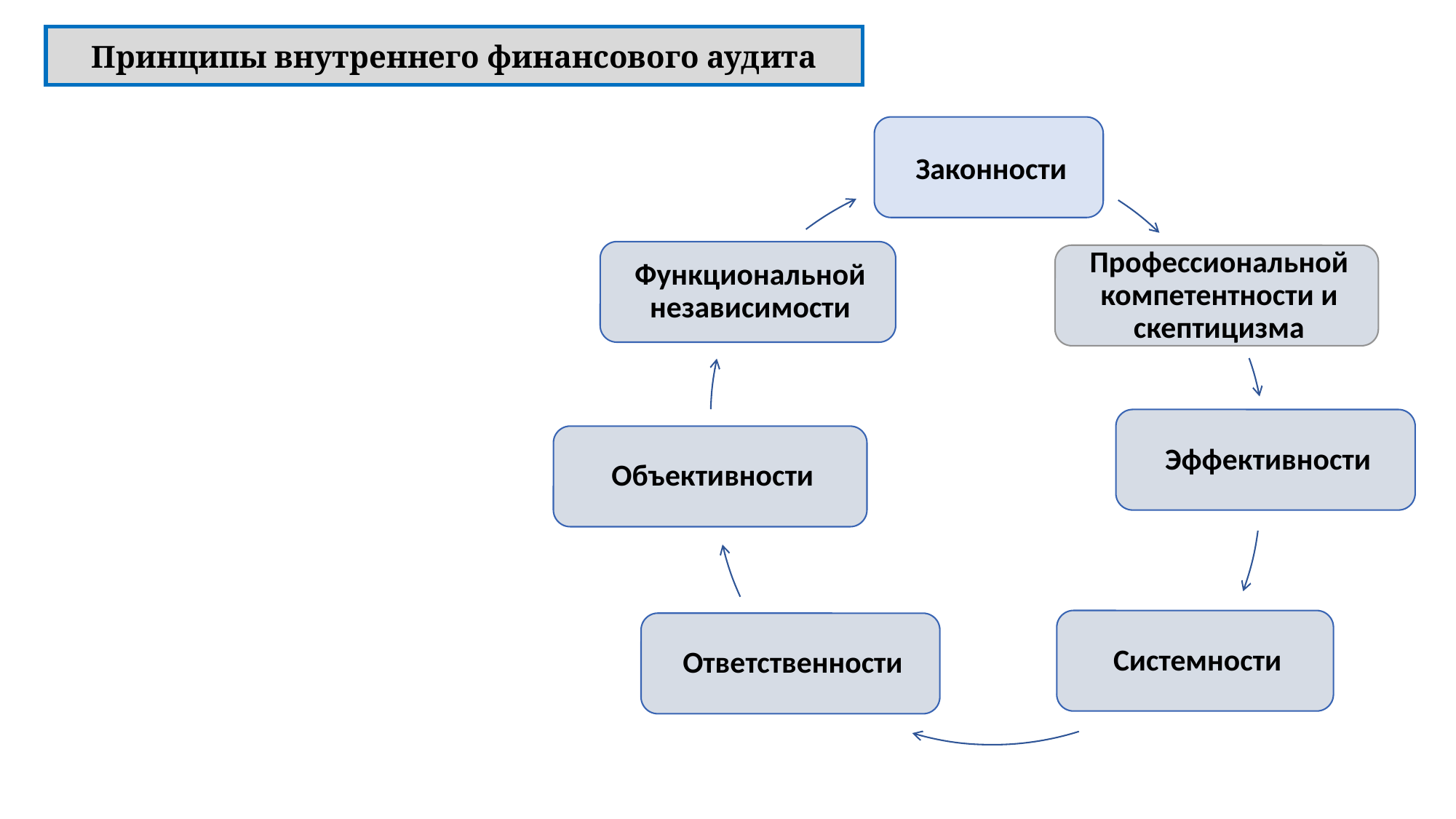

Принципы внутреннего финансового аудита
Законности
Профессиональной компетентности и скептицизма
Эффективности
Системности
Ответственности
Объективности
Функциональной независимости